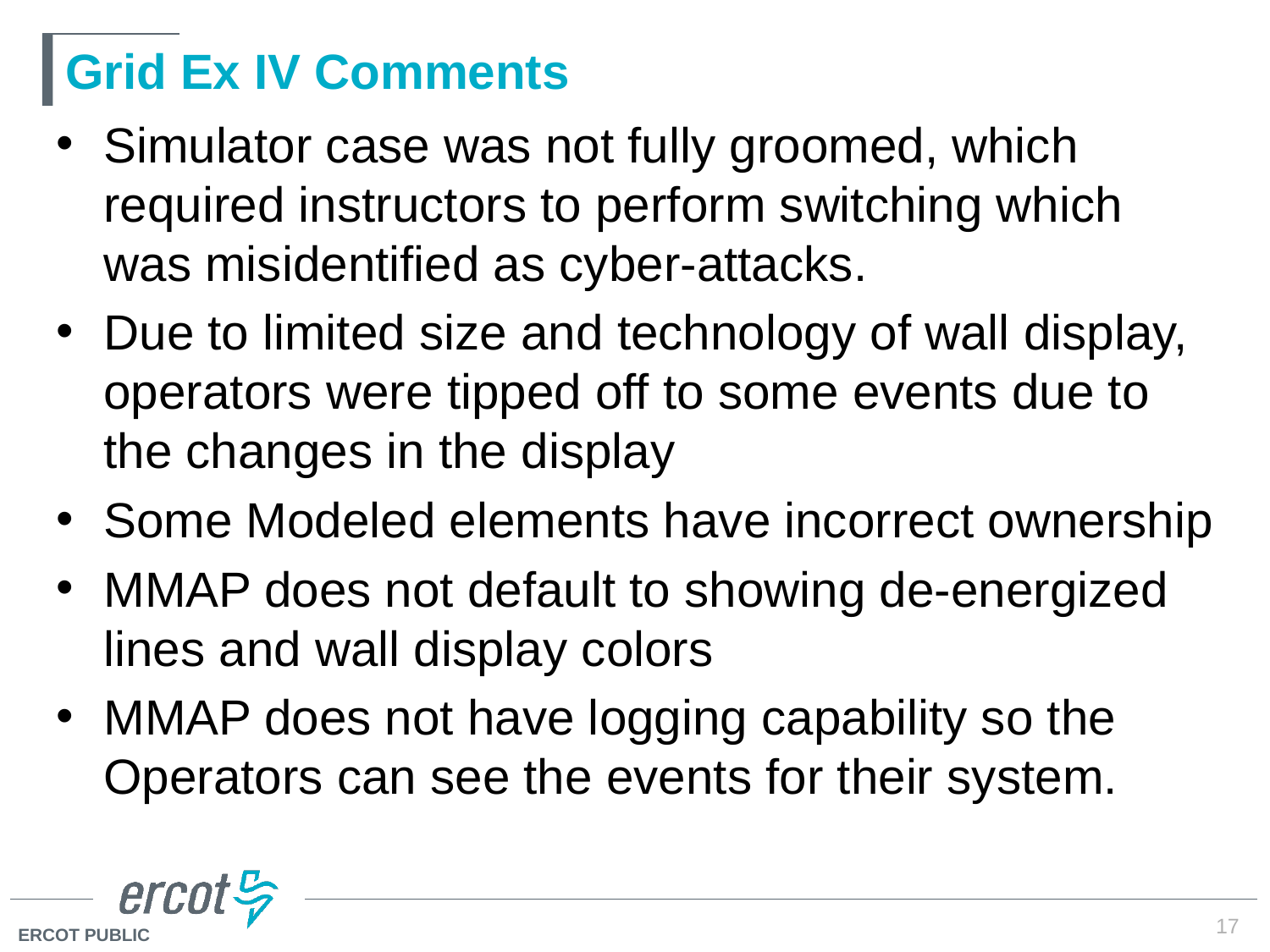

# Grid Ex IV Comments
Simulator case was not fully groomed, which required instructors to perform switching which was misidentified as cyber-attacks.
Due to limited size and technology of wall display, operators were tipped off to some events due to the changes in the display
Some Modeled elements have incorrect ownership
MMAP does not default to showing de-energized lines and wall display colors
MMAP does not have logging capability so the Operators can see the events for their system.

17